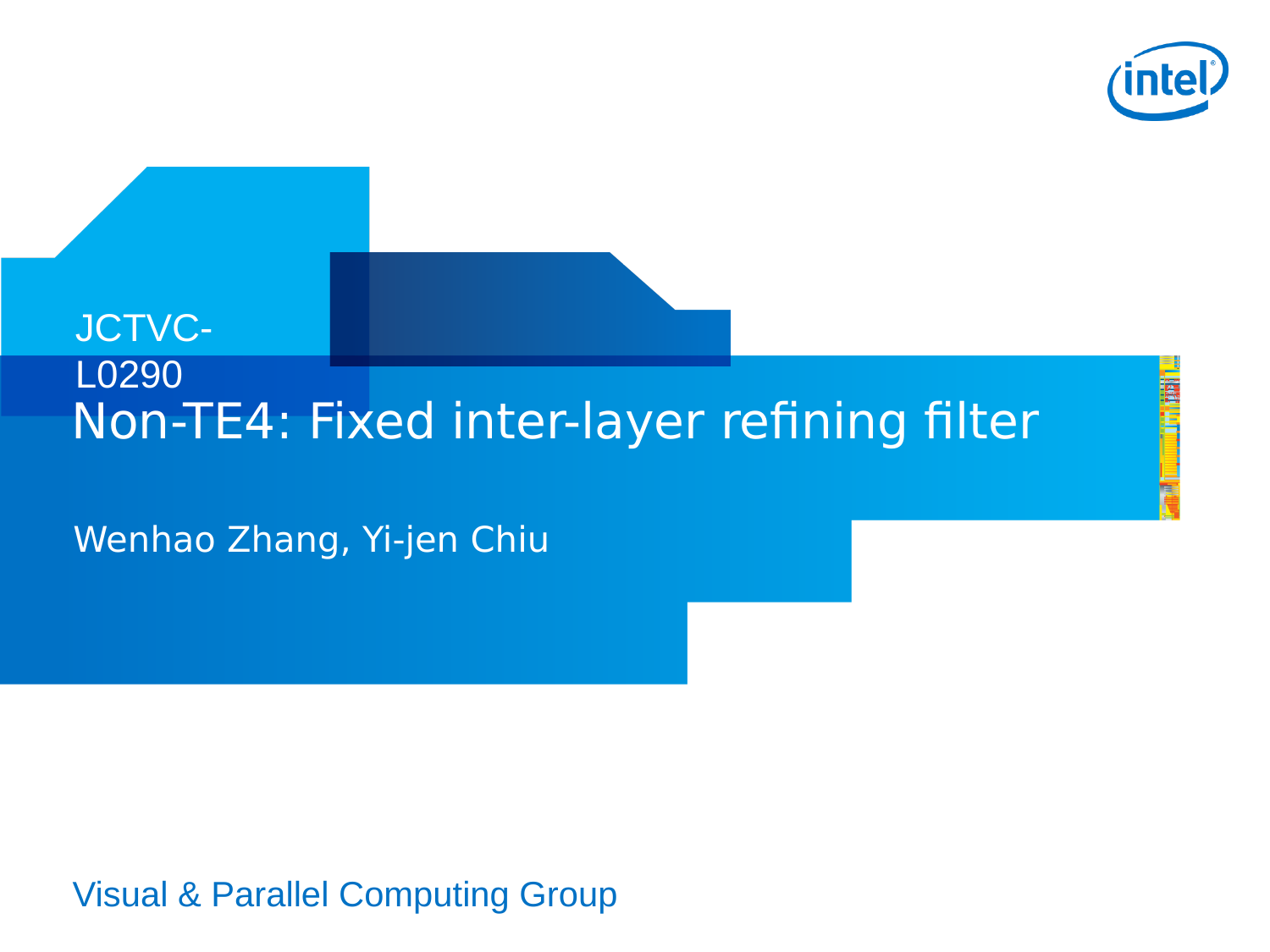

JCTVC-L0290
# Non-TE4: Fixed inter-layer refining filter
Wenhao Zhang, Yi-jen Chiu